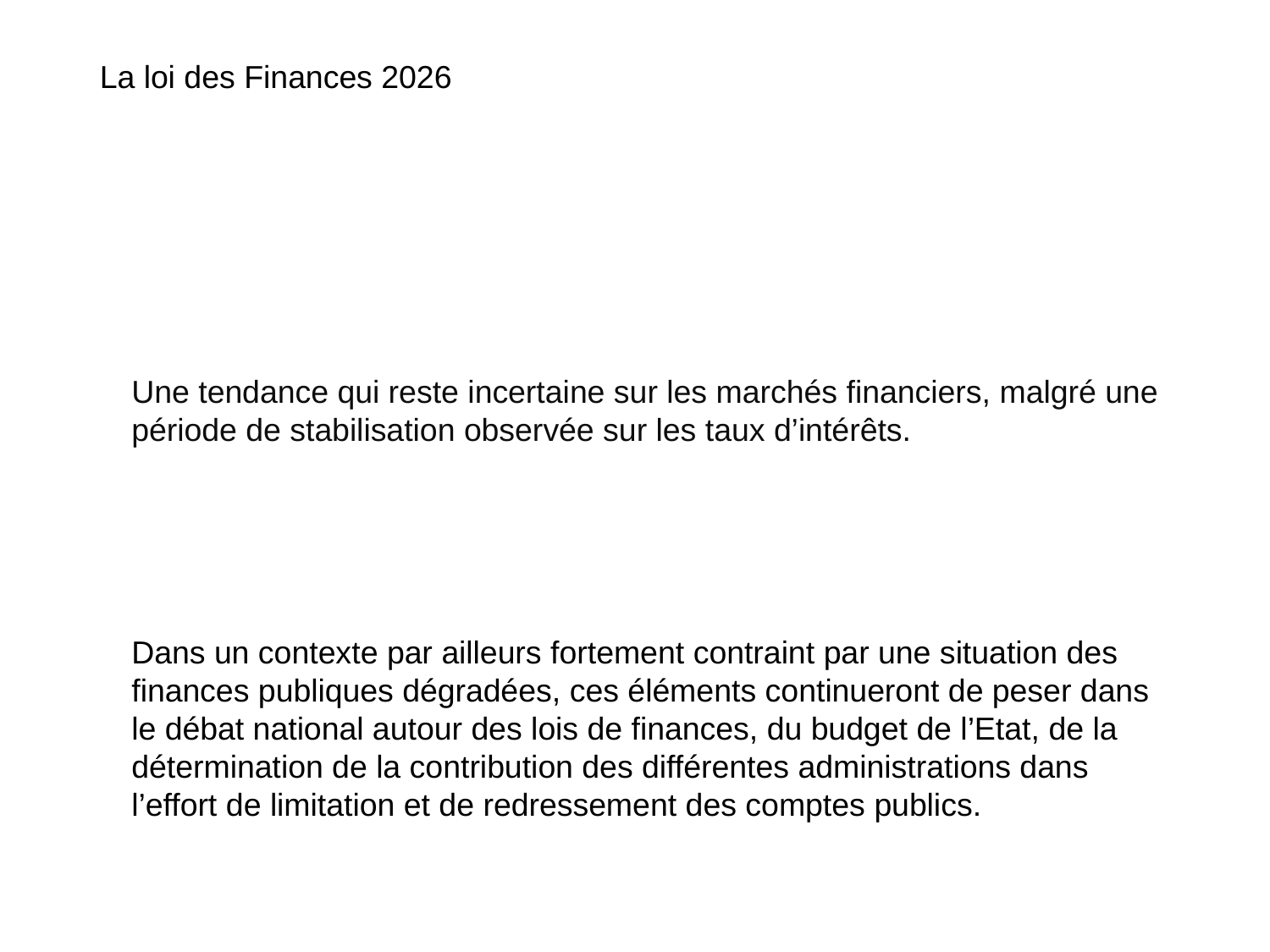

# La loi des Finances 2026

Une tendance qui reste incertaine sur les marchés financiers, malgré une période de stabilisation observée sur les taux d’intérêts.

Dans un contexte par ailleurs fortement contraint par une situation des finances publiques dégradées, ces éléments continueront de peser dans le débat national autour des lois de finances, du budget de l’Etat, de la détermination de la contribution des différentes administrations dans l’effort de limitation et de redressement des comptes publics.